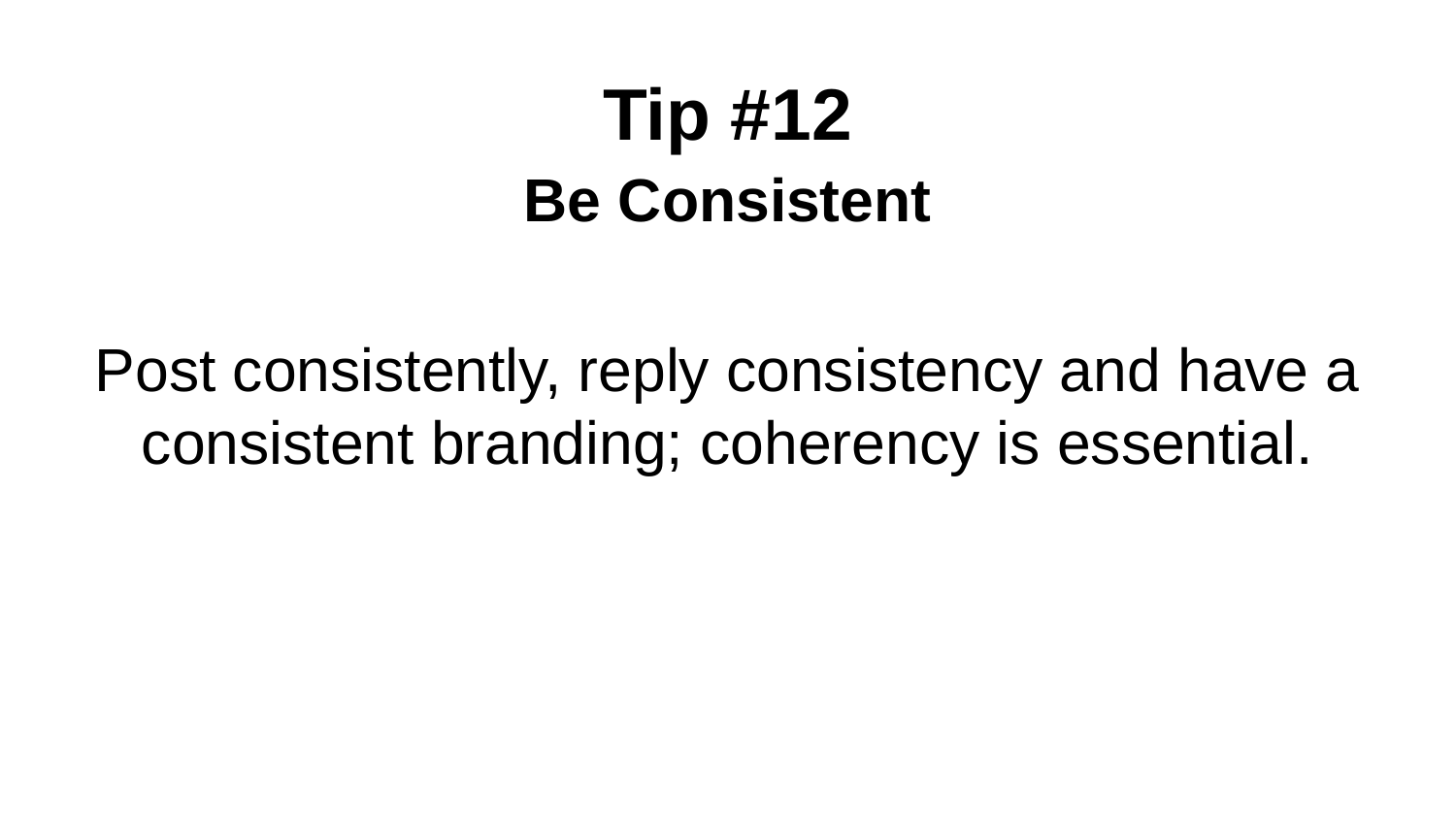

# Tip #12

Be Consistent

Post consistently, reply consistency and have a consistent branding; coherency is essential.